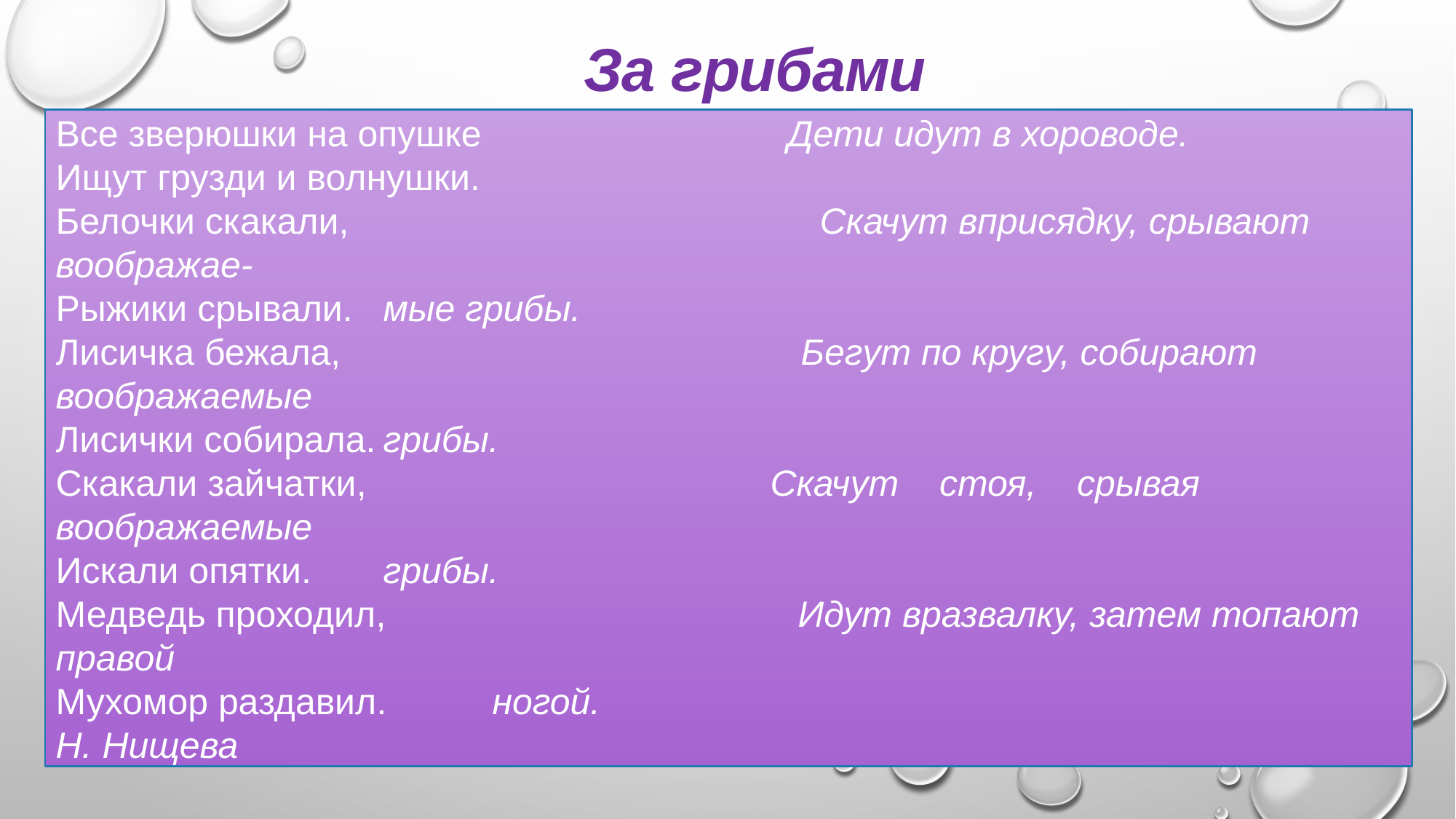

За грибами
Все зверюшки на опушке	                             Дети идут в хороводе.
Ищут грузди и волнушки.
Белочки скакали,                                      	Скачут вприсядку, срывают воображае-
Рыжики срывали.	мые грибы.
Лисичка бежала,	                                         Бегут по кругу, собирают воображаемые
Лисички собирала.	грибы.
Скакали зайчатки,	                                      Скачут    стоя,    срывая   воображаемые
Искали опятки.	грибы.
Медведь проходил,	                              Идут вразвалку, затем топают правой
Мухомор раздавил.	ногой.
Н. Нищева